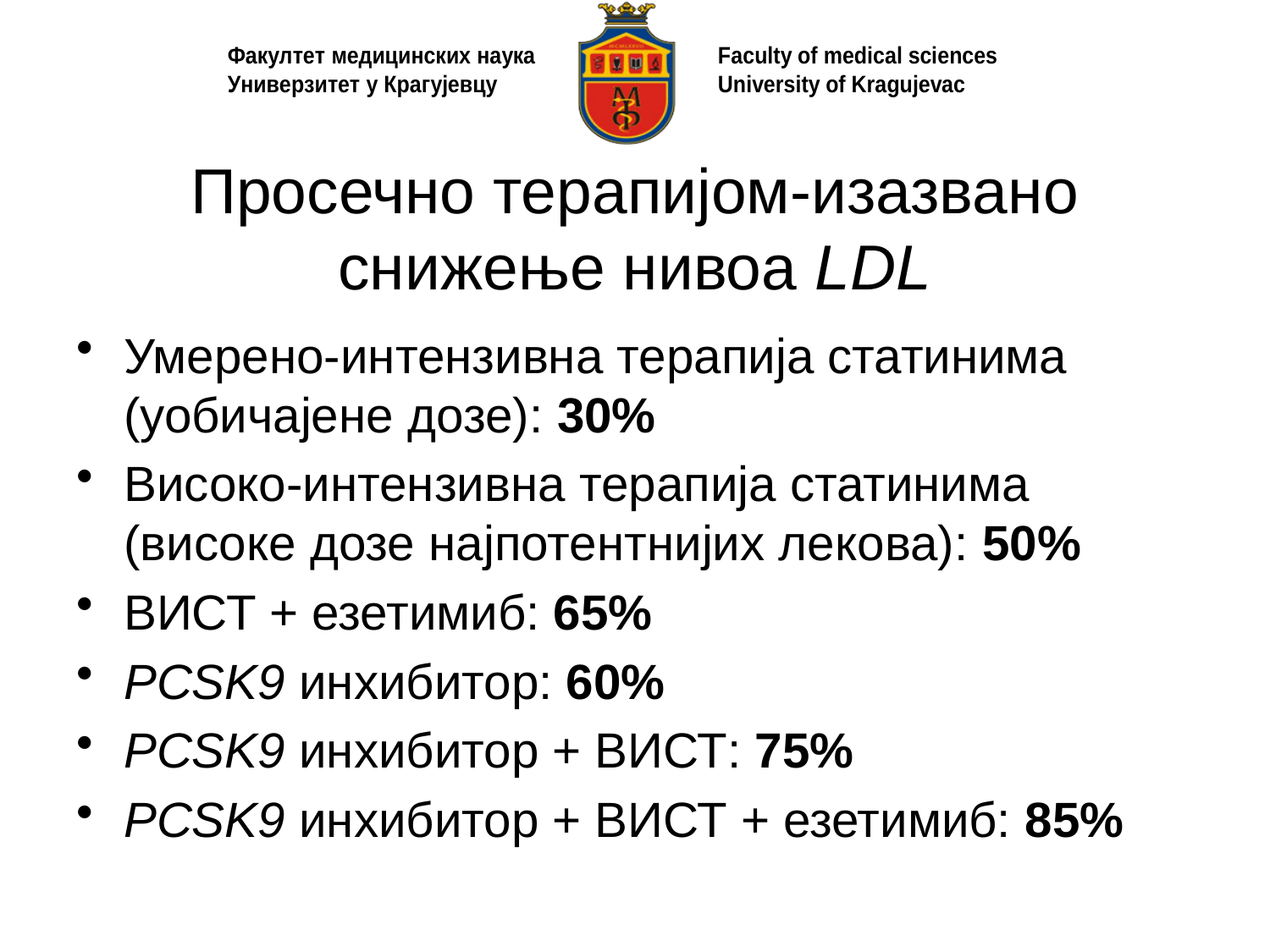

# Просечно терапијом-изазвано снижење нивоа LDL
Умерено-интензивна терапија статинима (уобичајене дозе): 30%
Високо-интензивна терапија статинима (високе дозе најпотентнијих лекова): 50%
ВИСТ + езетимиб: 65%
PCSK9 инхибитор: 60%
PCSK9 инхибитор + ВИСТ: 75%
PCSK9 инхибитор + ВИСТ + езетимиб: 85%